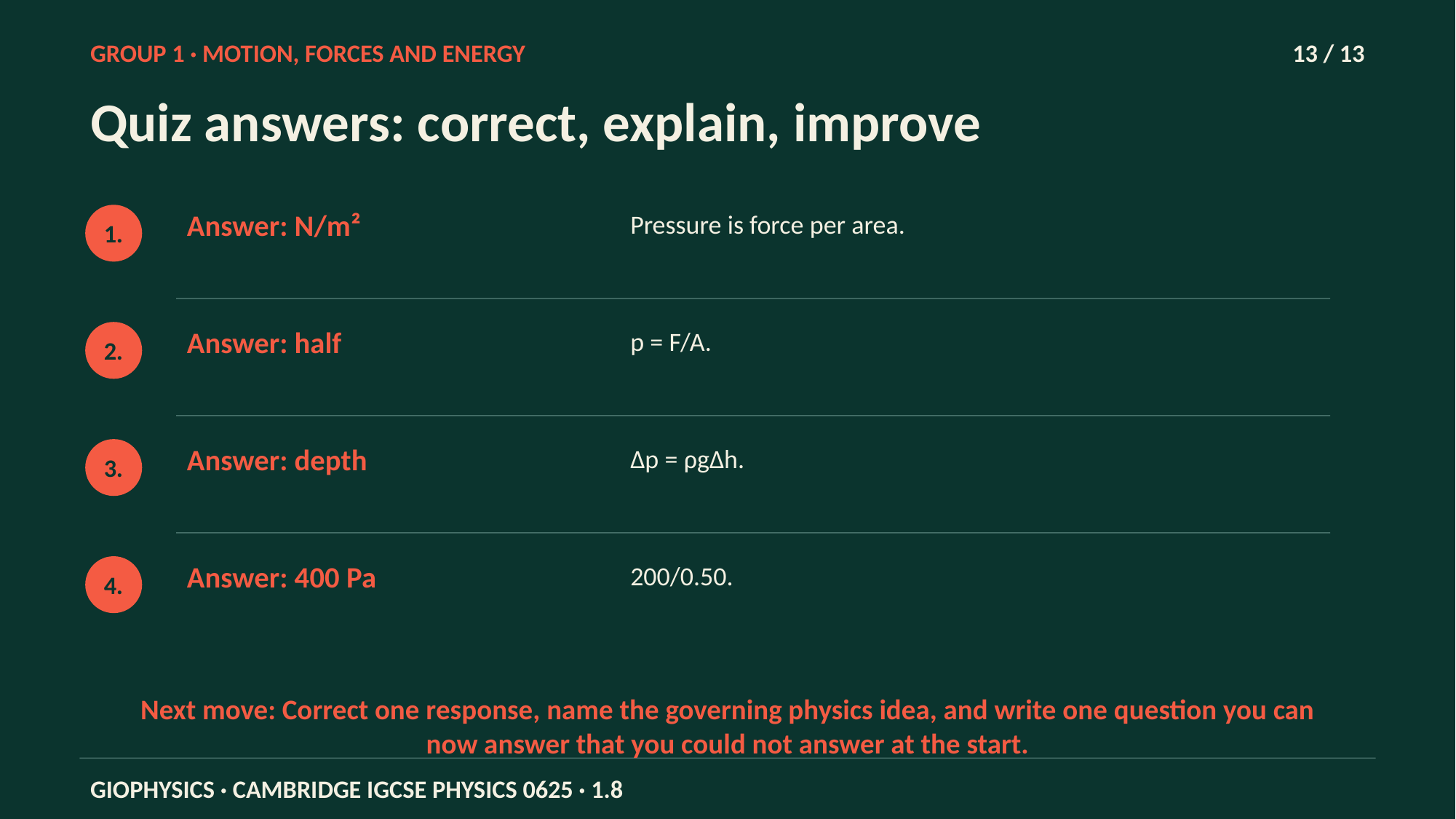

GROUP 1 · MOTION, FORCES AND ENERGY
13 / 13
Quiz answers: correct, explain, improve
Answer: N/m²
Pressure is force per area.

1.

Answer: half
p = F/A.

2.

Answer: depth
Δp = ρgΔh.

3.

Answer: 400 Pa
200/0.50.

4.
Next move: Correct one response, name the governing physics idea, and write one question you can now answer that you could not answer at the start.

GIOPHYSICS · CAMBRIDGE IGCSE PHYSICS 0625 · 1.8